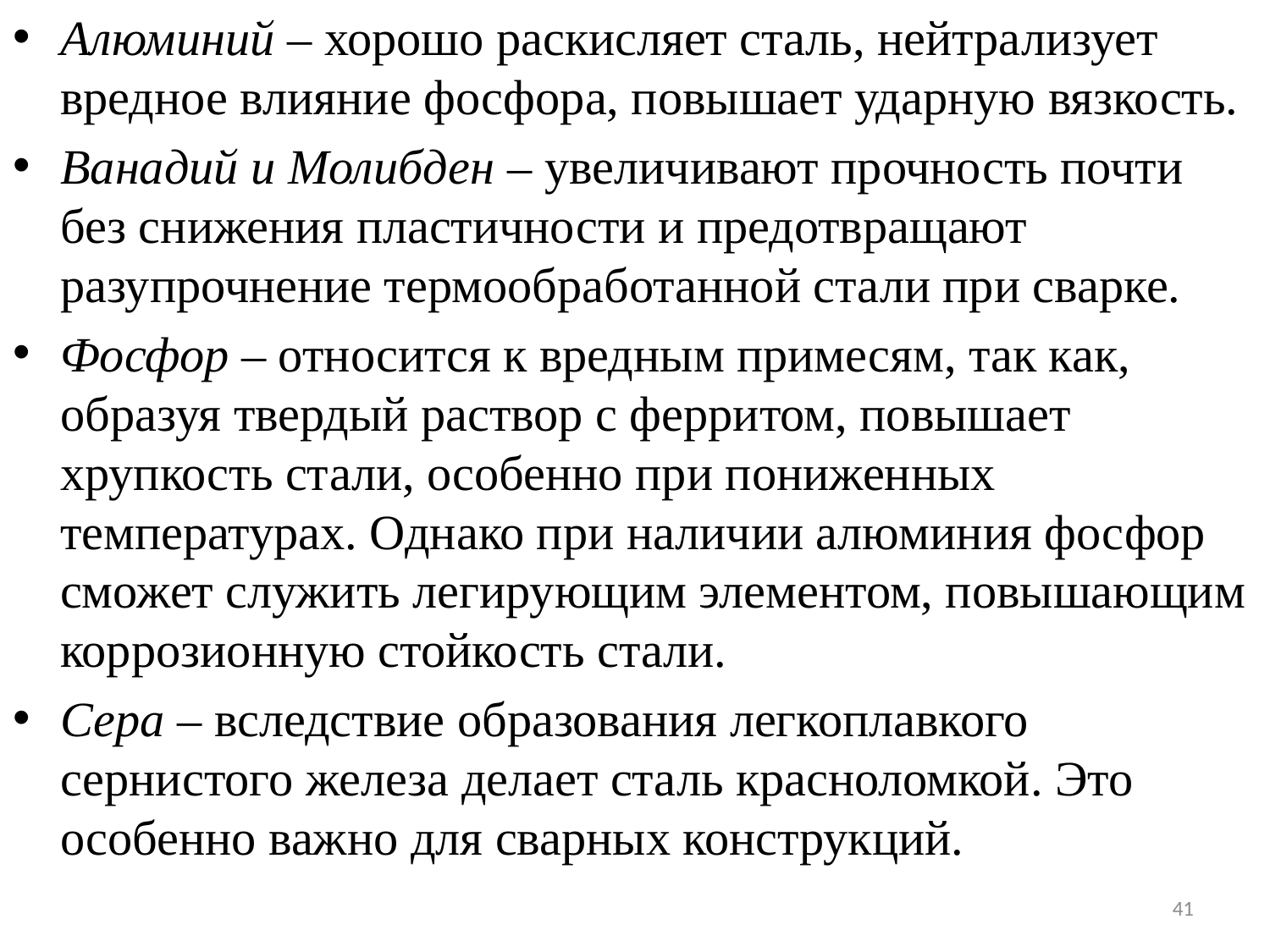

Алюминий – хорошо раскисляет сталь, нейтрализует вредное влияние фосфора, повышает ударную вязкость.
Ванадий и Молибден – увеличивают прочность почти без снижения пластичности и предотвращают разупрочнение термообработанной стали при сварке.
Фосфор – относится к вредным примесям, так как, образуя твердый раствор с ферритом, повышает хрупкость стали, особенно при пониженных температурах. Однако при наличии алюминия фосфор сможет служить легирующим элементом, повышающим коррозионную стойкость стали.
Сера – вследствие образования легкоплавкого сернистого железа делает сталь красноломкой. Это особенно важно для сварных конструкций.
41